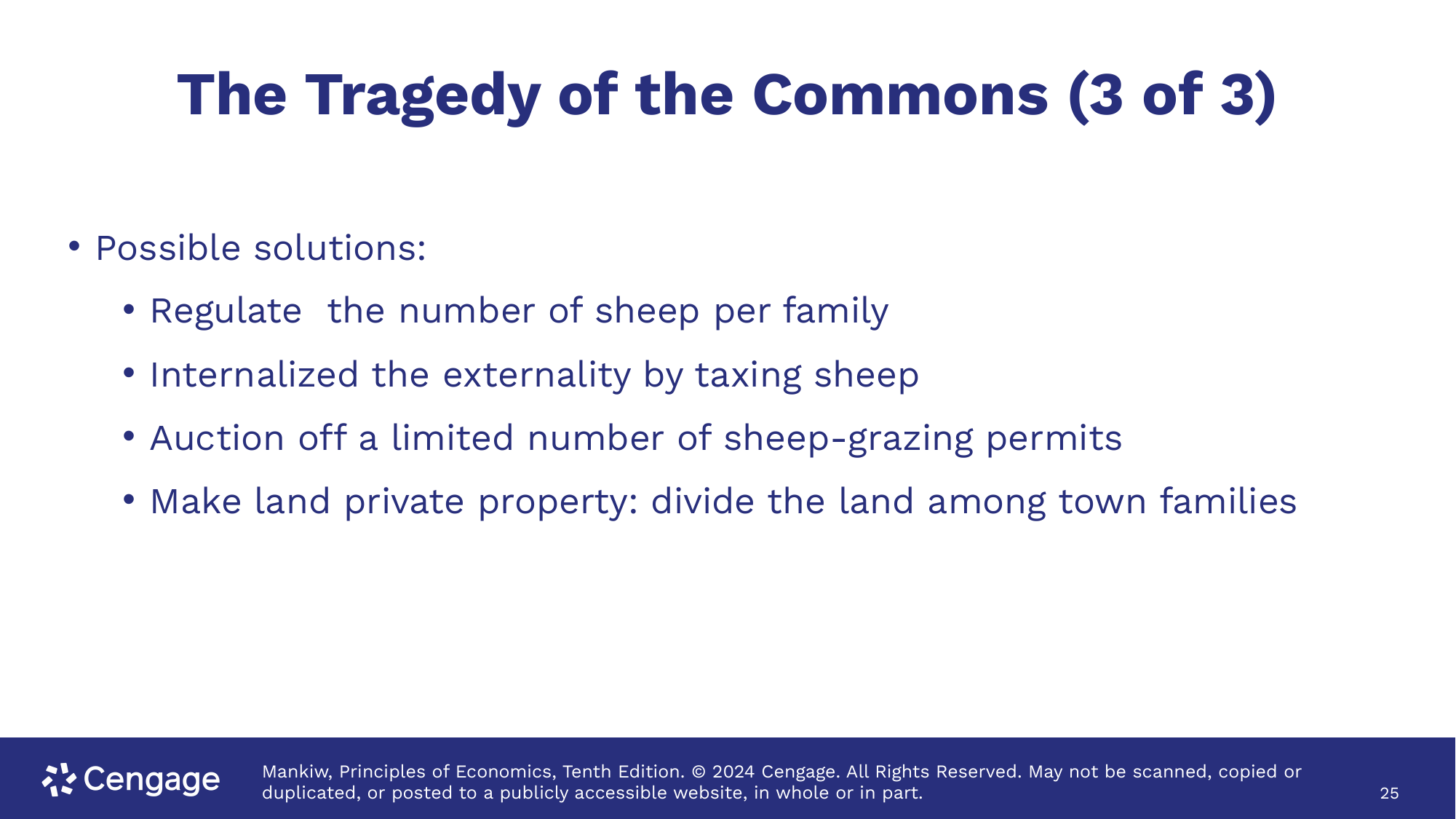

# The Tragedy of the Commons (3 of 3)
Possible solutions:
Regulate  the number of sheep per family
Internalized the externality by taxing sheep
Auction off a limited number of sheep-grazing permits
Make land private property: divide the land among town families